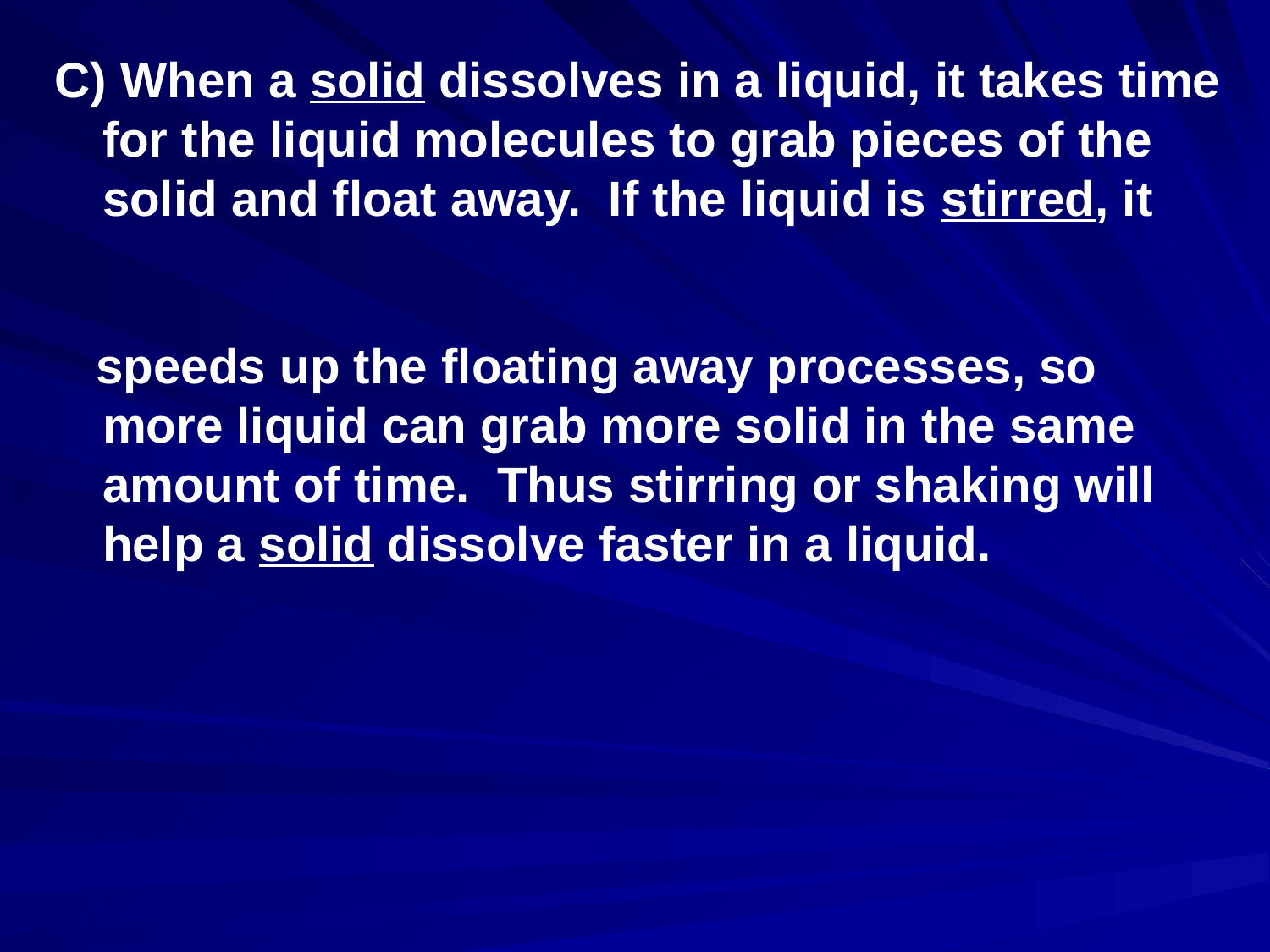

C) When a solid dissolves in a liquid, it takes time for the liquid molecules to grab pieces of the solid and float away.  If the liquid is stirred, it

   speeds up the floating away processes, so more liquid can grab more solid in the same amount of time.  Thus stirring or shaking will help a solid dissolve faster in a liquid.